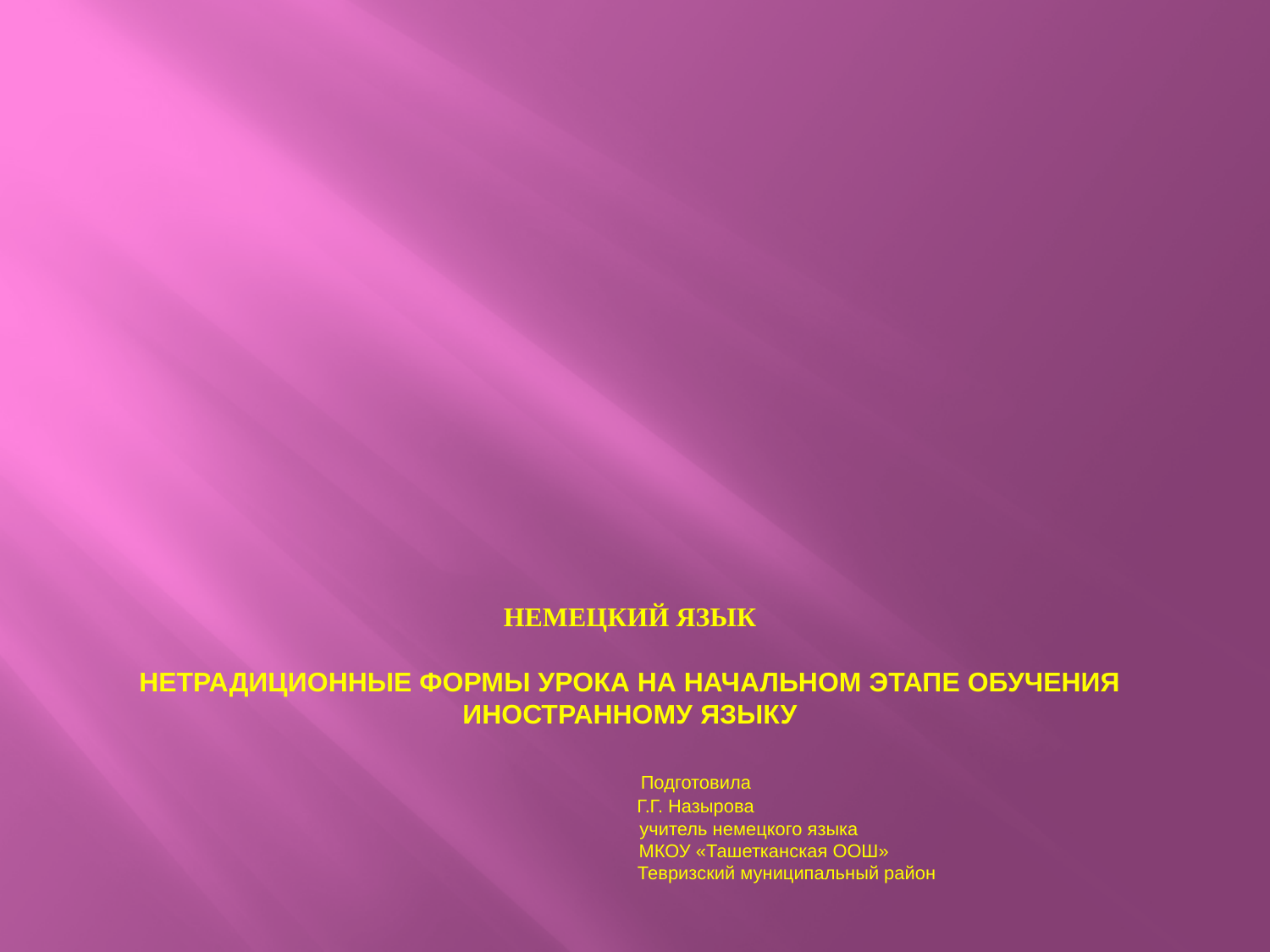

# Немецкий язык Нетрадиционные формы урока на начальном этапе обучения иностранному языку Подготовила Г.Г. Назырова учитель немецкого языка МКОУ «Ташетканская ООШ» Тевризский муниципальный район